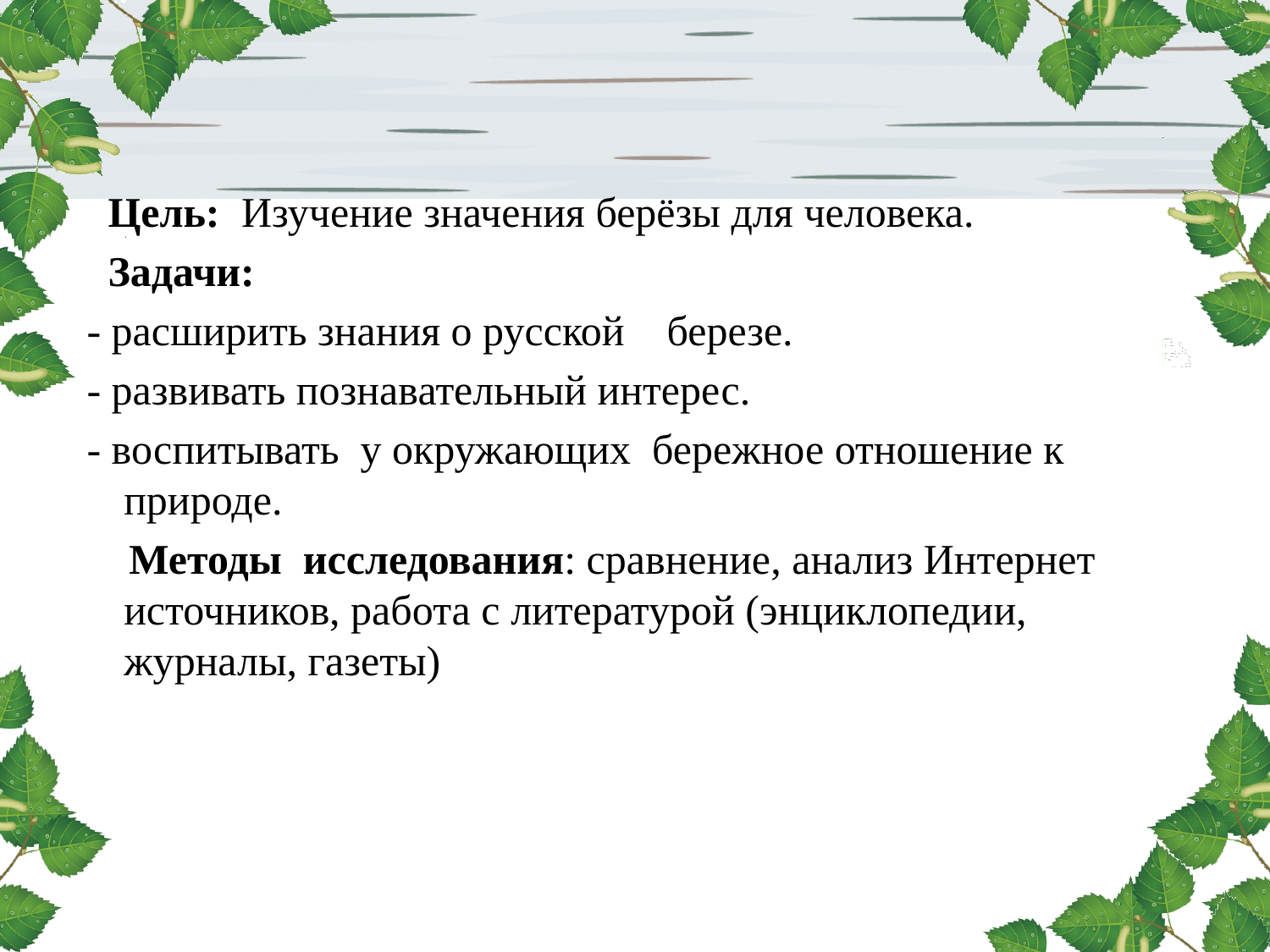

Цель:  Изучение значения берёзы для человека.
   Задачи:
 - расширить знания о русской    березе.
 - развивать познавательный интерес.
 - воспитывать  у окружающих  бережное отношение к природе.
     Методы  исследования: сравнение, анализ Интернет источников, работа с литературой (энциклопедии, журналы, газеты)